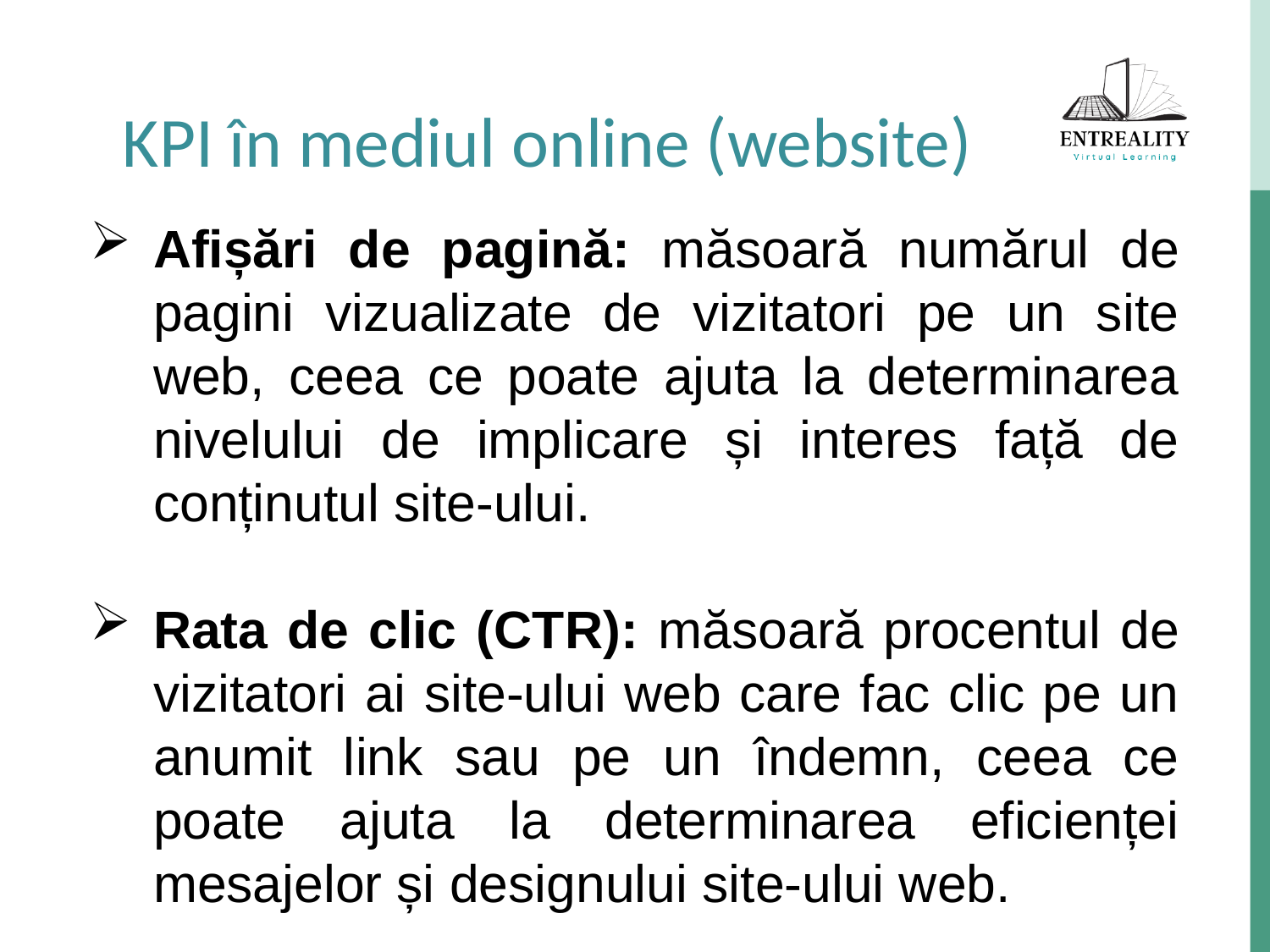

KPI în mediul online (website)
Afișări de pagină: măsoară numărul de pagini vizualizate de vizitatori pe un site web, ceea ce poate ajuta la determinarea nivelului de implicare și interes față de conținutul site-ului.

Rata de clic (CTR): măsoară procentul de vizitatori ai site-ului web care fac clic pe un anumit link sau pe un îndemn, ceea ce poate ajuta la determinarea eficienței mesajelor și designului site-ului web.